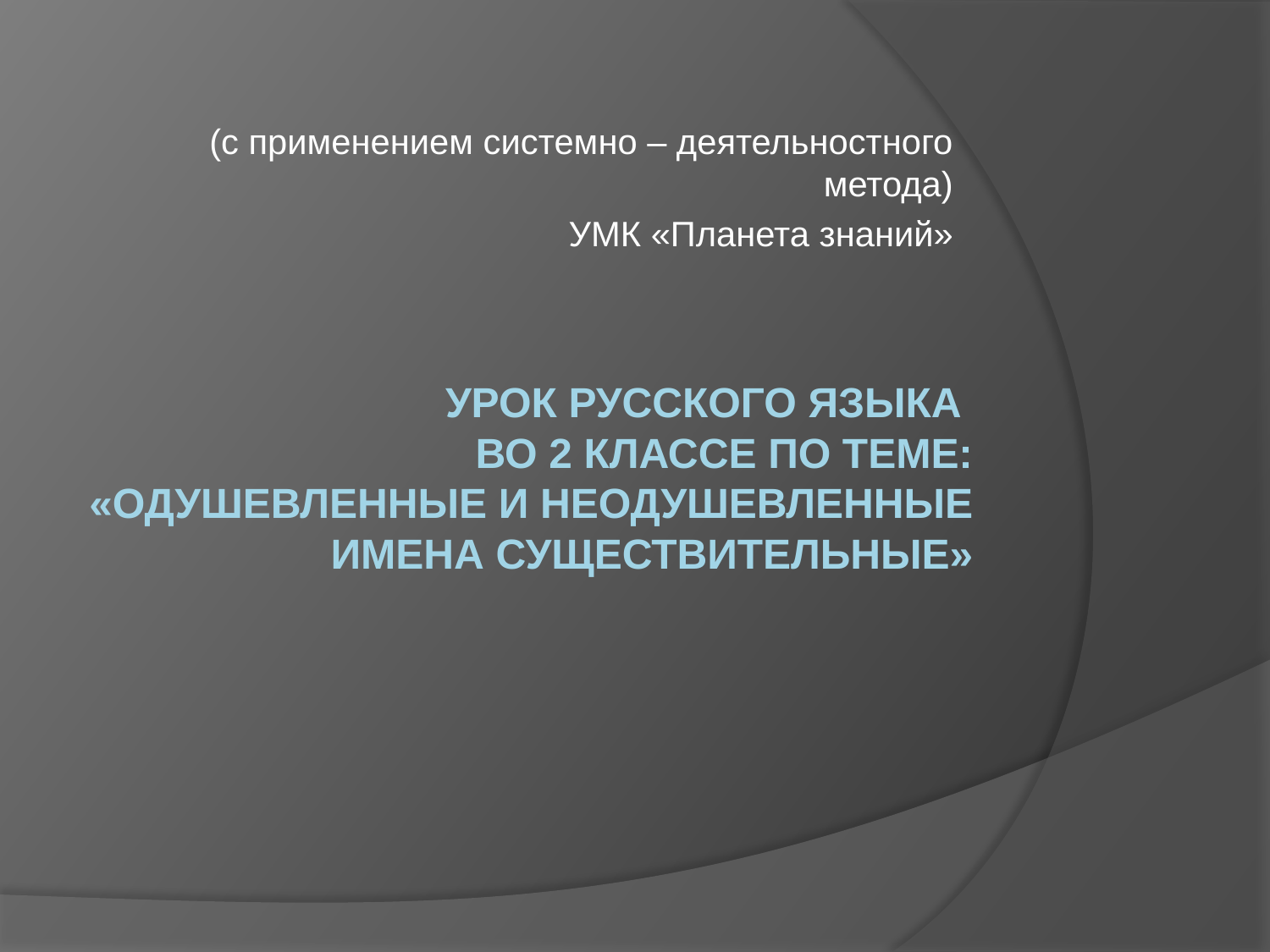

(с применением системно – деятельностного метода)
УМК «Планета знаний»

# Урок русского языка во 2 классе по теме: «одушевленные и неодушевленные имена существительные»